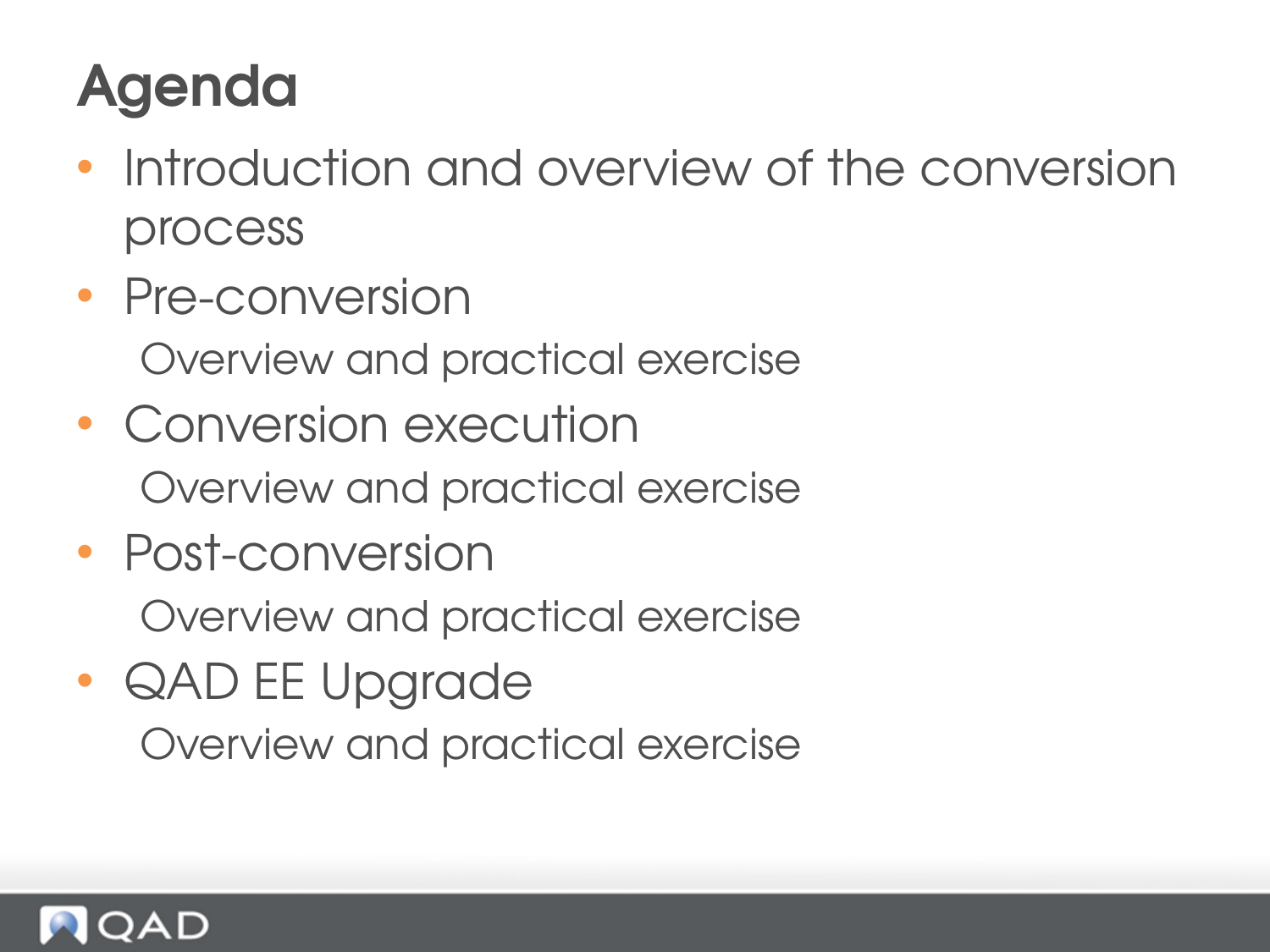

# Agenda
Introduction and overview of the conversion process
Pre-conversion
Overview and practical exercise
Conversion execution
Overview and practical exercise
Post-conversion
Overview and practical exercise
QAD EE Upgrade
Overview and practical exercise